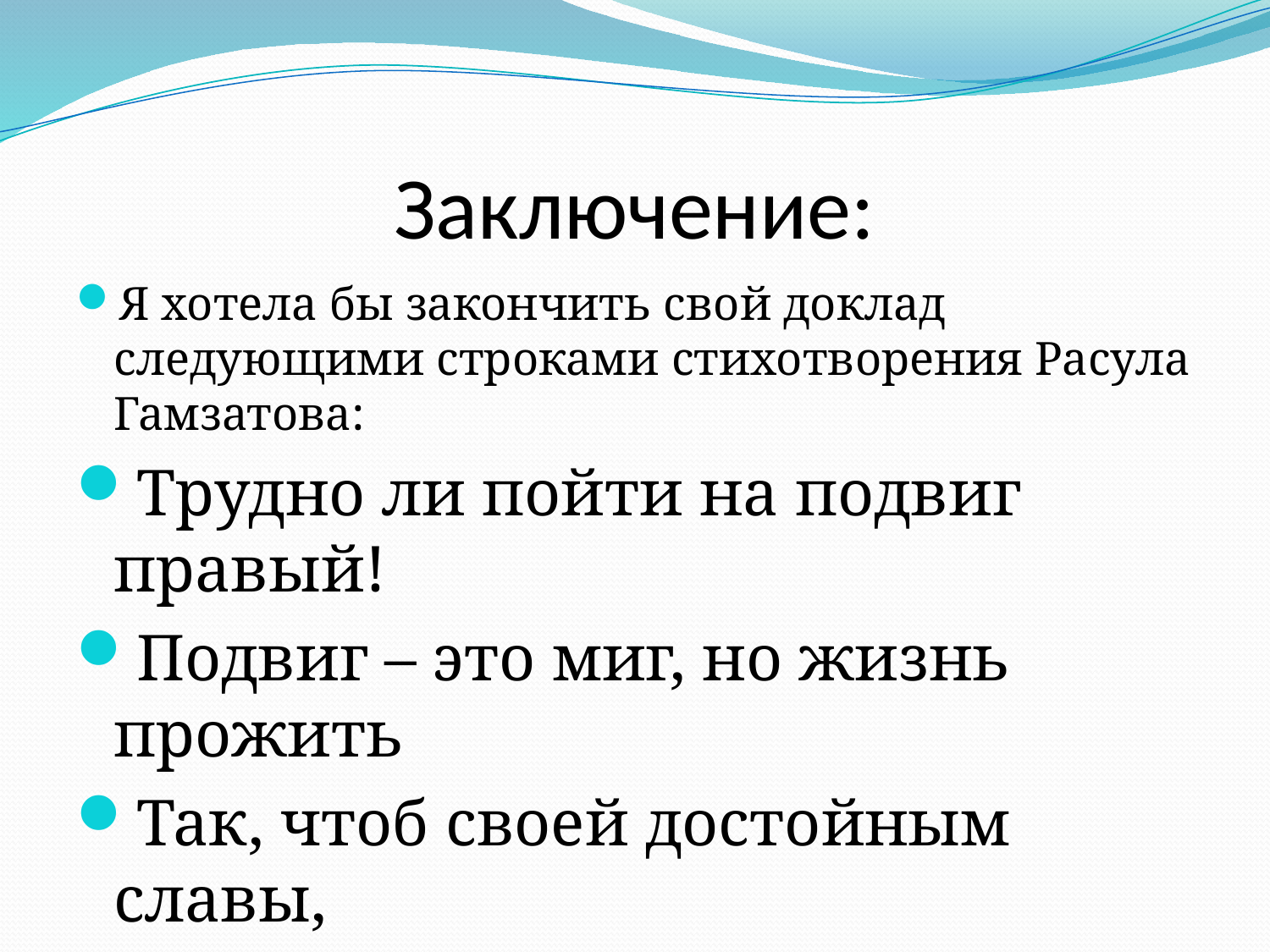

# Заключение:
Я хотела бы закончить свой доклад следующими строками стихотворения Расула Гамзатова:
Трудно ли пойти на подвиг правый!
Подвиг – это миг, но жизнь прожить
Так, чтоб своей достойным славы,
Тяжелей, чем подвиг совершить.